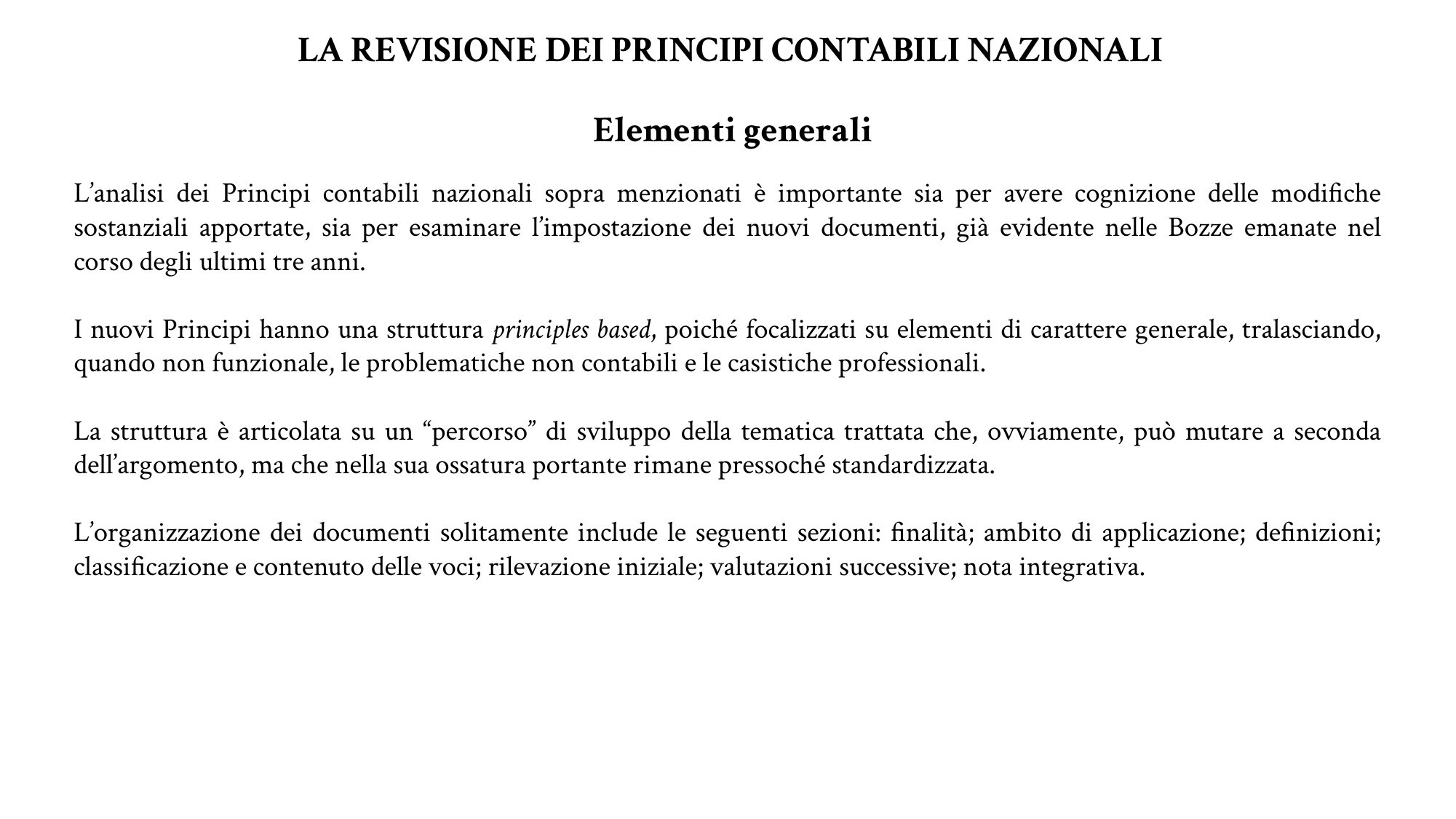

LA REVISIONE DEI PRINCIPI CONTABILI NAZIONALI
Elementi generali
L’analisi dei Principi contabili nazionali sopra menzionati è importante sia per avere cognizione delle modifiche sostanziali apportate, sia per esaminare l’impostazione dei nuovi documenti, già evidente nelle Bozze emanate nel corso degli ultimi tre anni.

I nuovi Principi hanno una struttura principles based, poiché focalizzati su elementi di carattere generale, tralasciando, quando non funzionale, le problematiche non contabili e le casistiche professionali.

La struttura è articolata su un “percorso” di sviluppo della tematica trattata che, ovviamente, può mutare a seconda dell’argomento, ma che nella sua ossatura portante rimane pressoché standardizzata.

L’organizzazione dei documenti solitamente include le seguenti sezioni: finalità; ambito di applicazione; definizioni; classificazione e contenuto delle voci; rilevazione iniziale; valutazioni successive; nota integrativa.